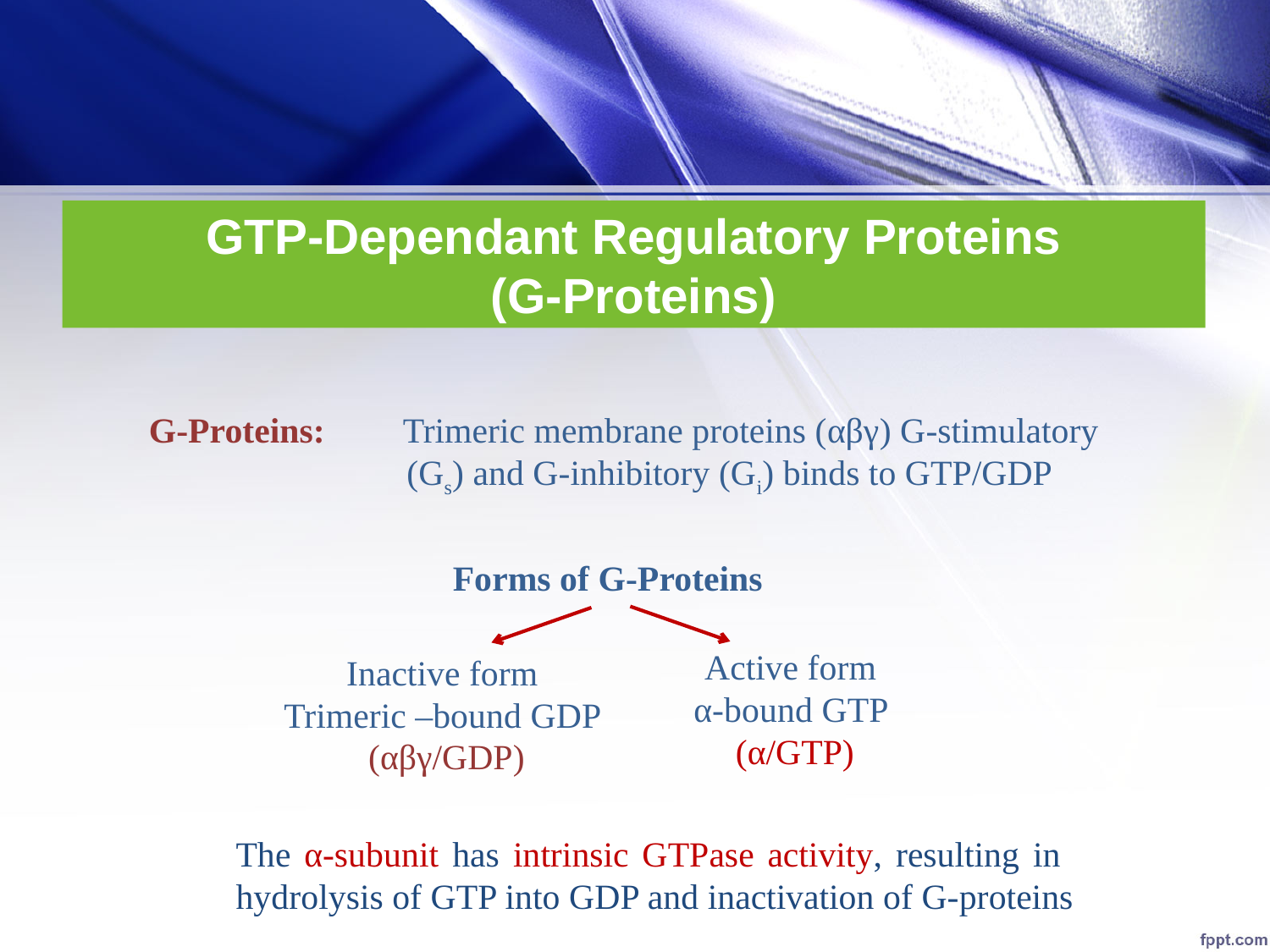

# GTP-Dependant Regulatory Proteins (G-Proteins)
G-Proteins: 	Trimeric membrane proteins (αβγ) G-stimulatory
                             (Gs) and G-inhibitory (Gi) binds to GTP/GDP
Forms of G-Proteins
Active form
α-bound GTP
(α/GTP)
Inactive form
Trimeric –bound GDP
(αβγ/GDP)
The α-subunit has intrinsic GTPase activity, resulting in
hydrolysis of GTP into GDP and inactivation of G-proteins